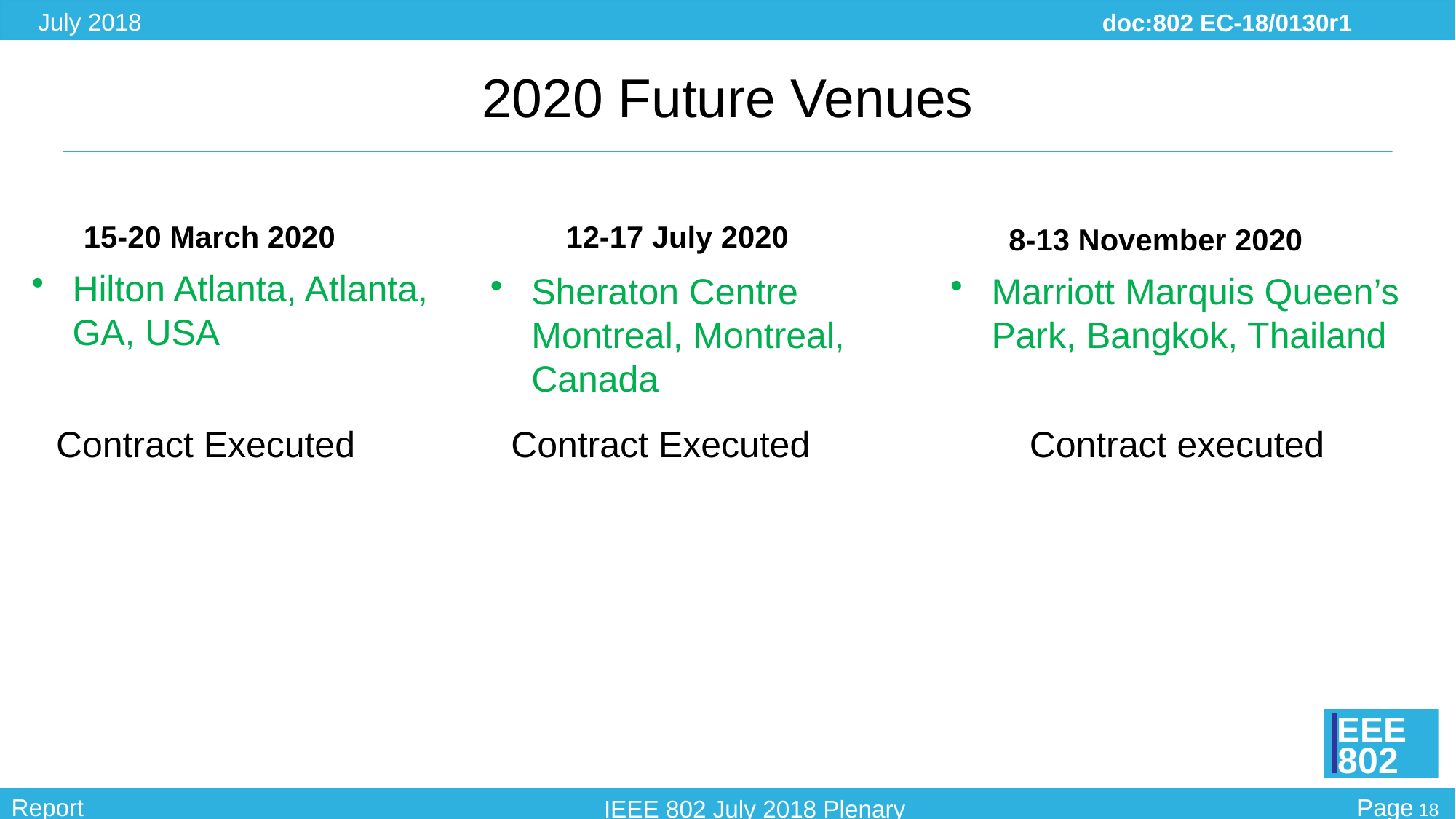

# 2020 Future Venues
15-20 March 2020
12-17 July 2020
8-13 November 2020
Hilton Atlanta, Atlanta, GA, USA
Sheraton Centre Montreal, Montreal, Canada
Marriott Marquis Queen’s Park, Bangkok, Thailand

Contract Executed
Contract executed
Contract Executed